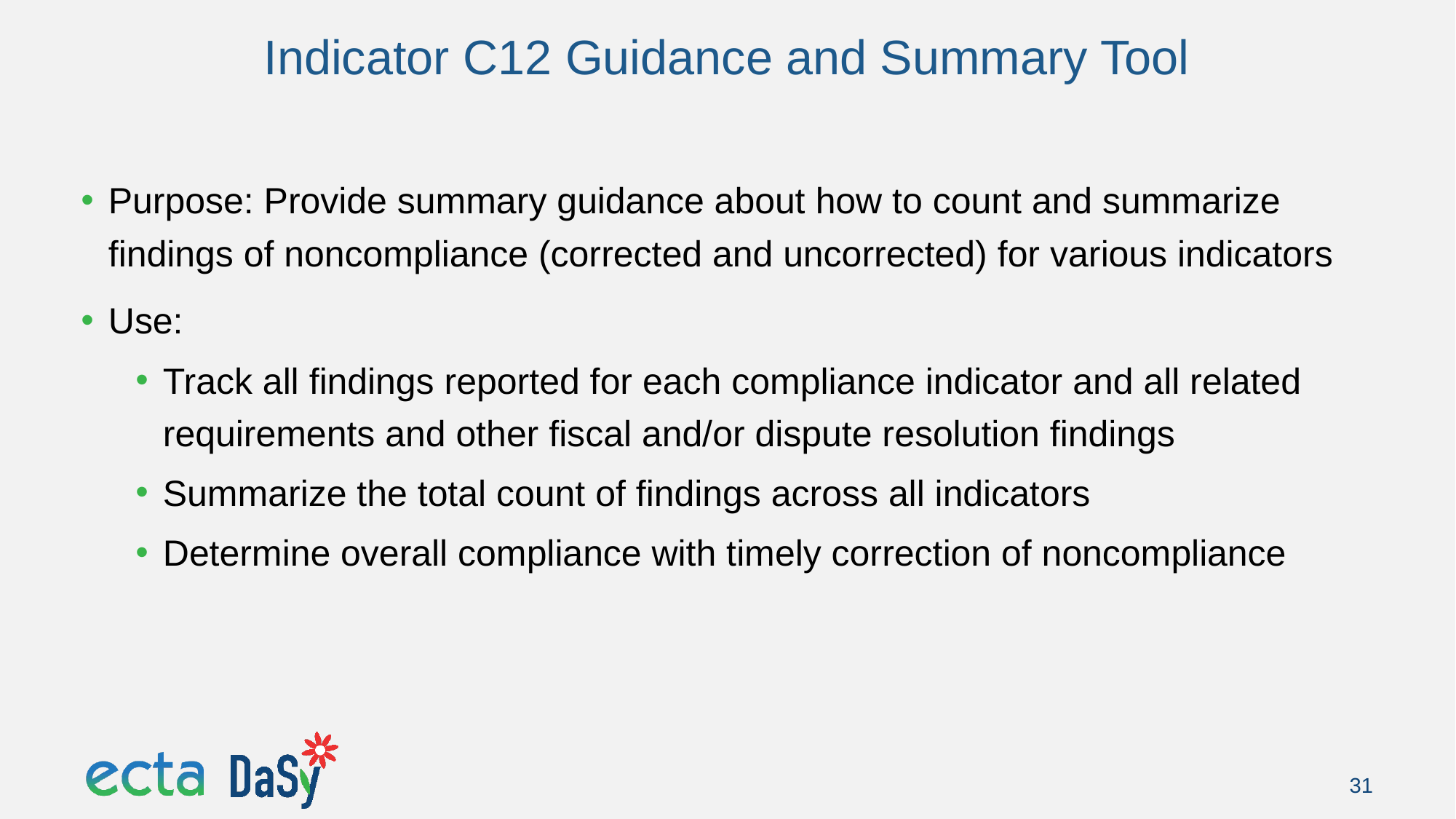

# Indicator C12 Guidance and Summary Tool
Purpose: Provide summary guidance about how to count and summarize findings of noncompliance (corrected and uncorrected) for various indicators
Use:
Track all findings reported for each compliance indicator and all related requirements and other fiscal and/or dispute resolution findings
Summarize the total count of findings across all indicators
Determine overall compliance with timely correction of noncompliance

31